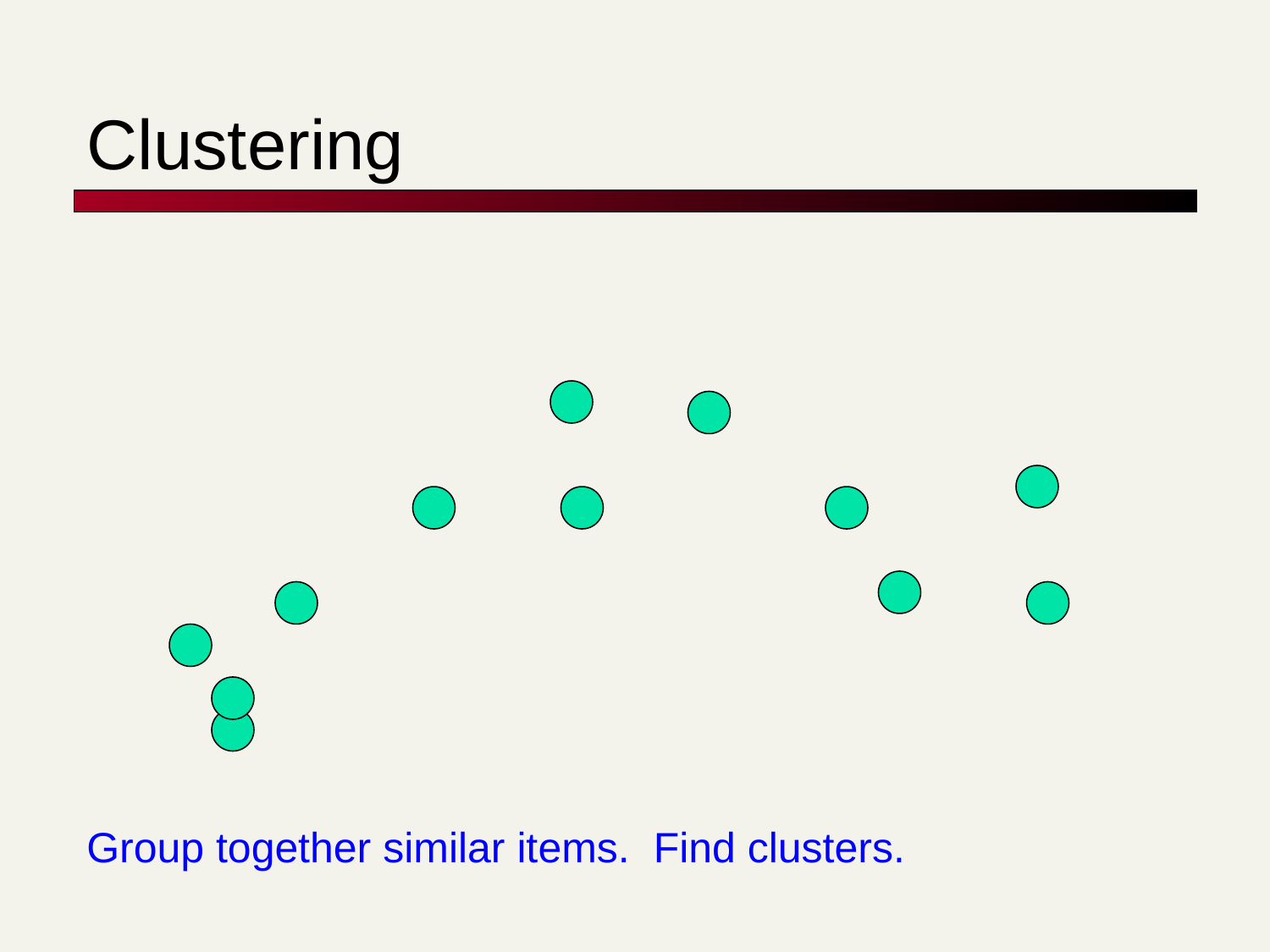

# Clustering

Group together similar items.  Find clusters.